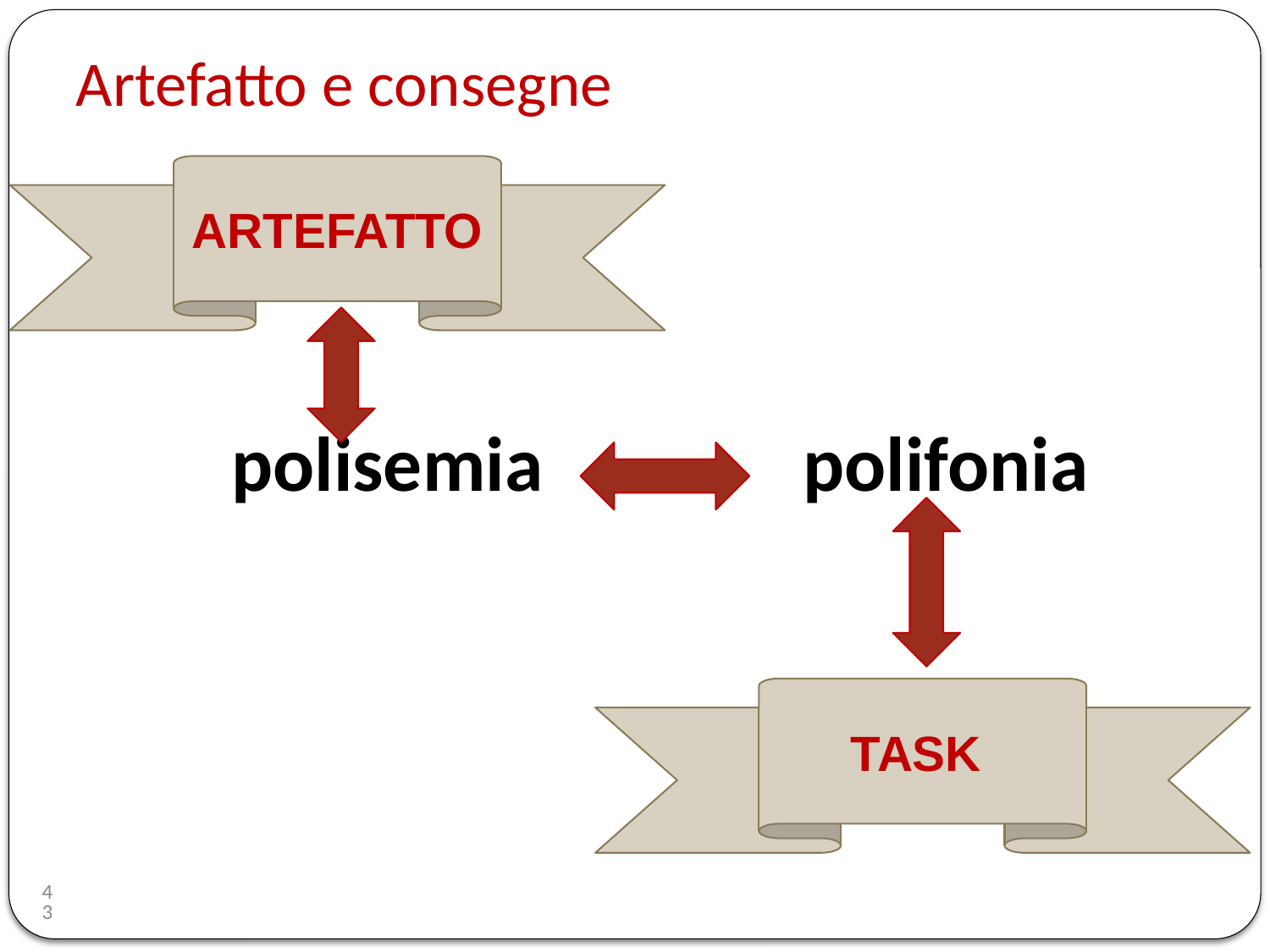

# Artefatto e consegne
ARTEFATTO

polisemia

polifonia

TASK

43